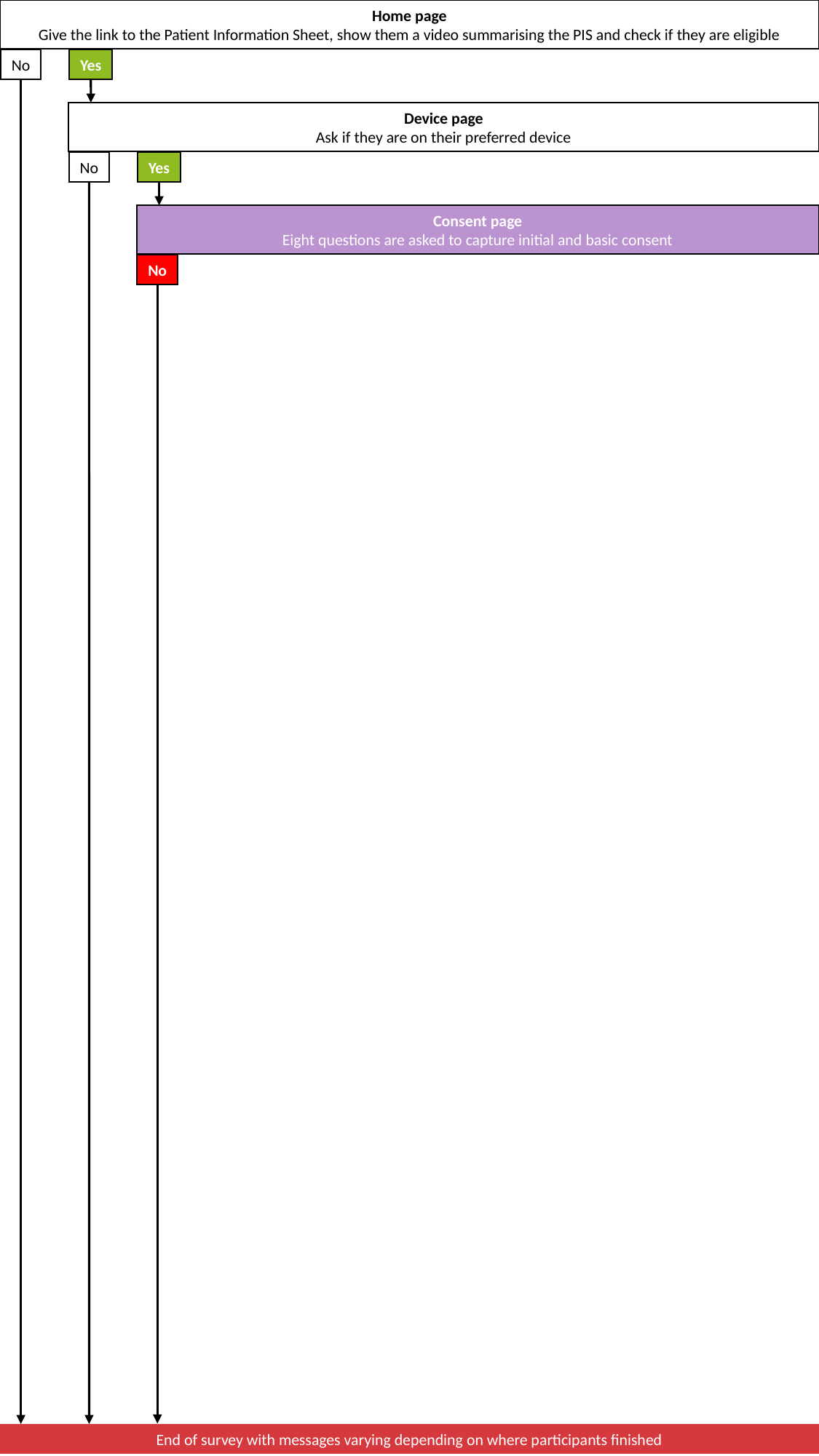

Home page
Give the link to the Patient Information Sheet, show them a video summarising the PIS and check if they are eligible
No
Yes
Device page
Ask if they are on their preferred device
No
Yes
Consent page
Eight questions are asked to capture initial and basic consent
No
End of survey with messages varying depending on where participants finished